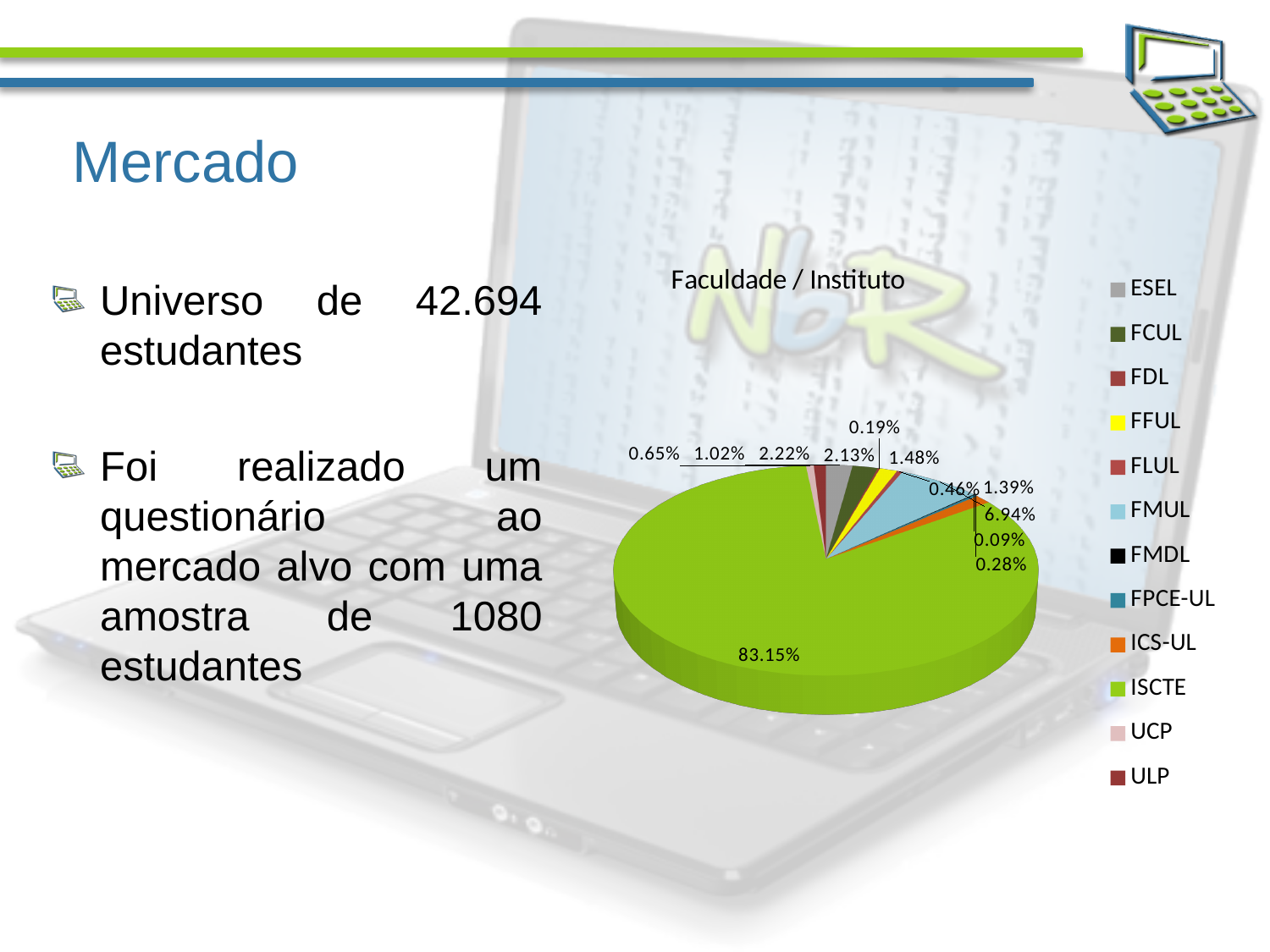

# Mercado

[unsupported chart]

Universo de 42.694 estudantes

Foi realizado um questionário ao mercado alvo com uma amostra de 1080 estudantes